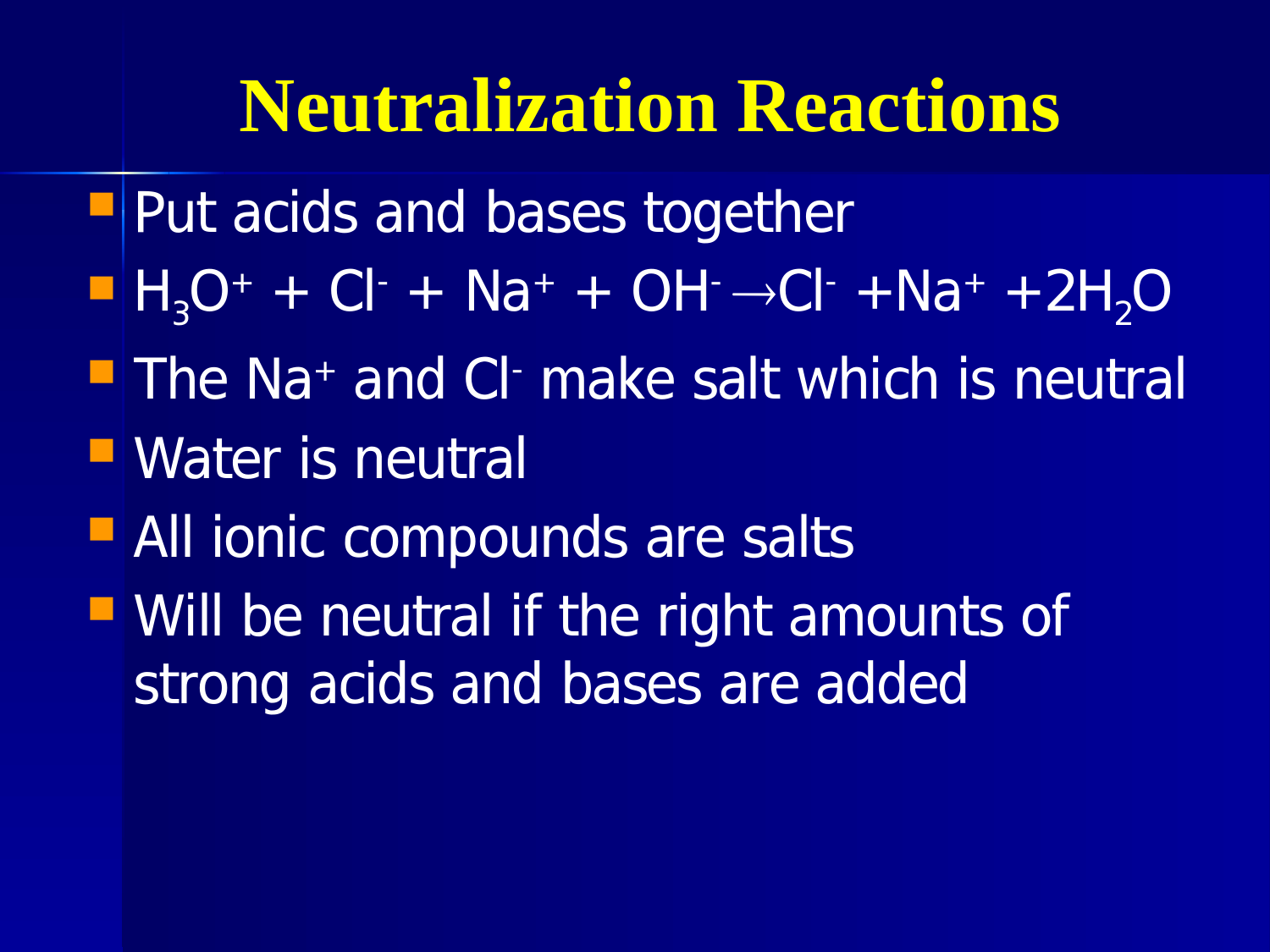

# Neutralization Reactions
Put acids and bases together
H3O+ + Cl- + Na+ + OH- →Cl- +Na+ +2H2O
The Na+ and Cl- make salt which is neutral
Water is neutral
All ionic compounds are salts
Will be neutral if the right amounts of strong acids and bases are added